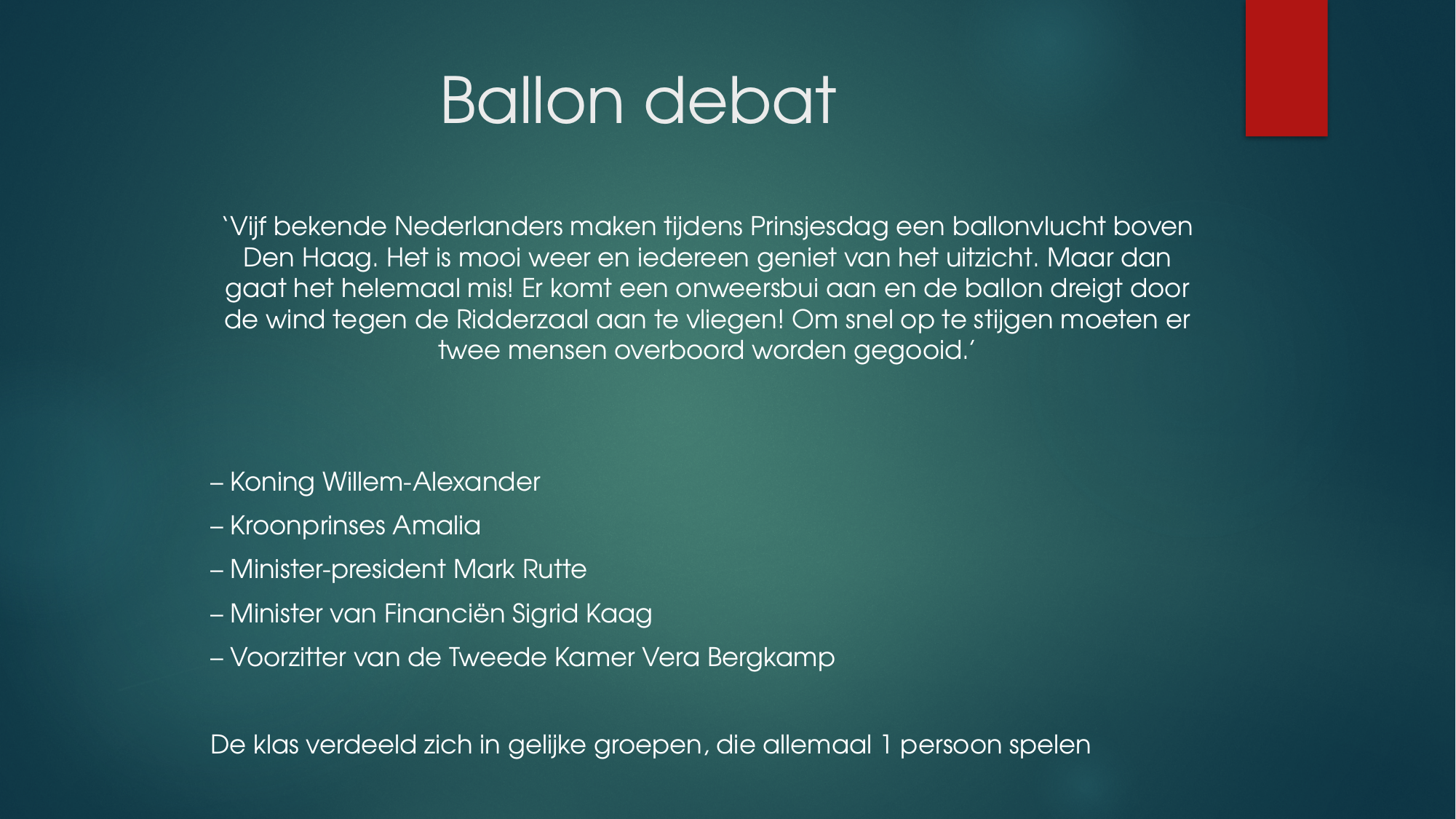

# Ballon debat
‘Vijf bekende Nederlanders maken tijdens Prinsjesdag een ballonvlucht boven Den Haag. Het is mooi weer en iedereen geniet van het uitzicht. Maar dan gaat het helemaal mis! Er komt een onweersbui aan en de ballon dreigt door de wind tegen de Ridderzaal aan te vliegen! Om snel op te stijgen moeten er twee mensen overboord worden gegooid.’

– Koning Willem-Alexander
– Kroonprinses Amalia
– Minister-president Mark Rutte
– Minister van Financiën Sigrid Kaag
– Voorzitter van de Tweede Kamer Vera Bergkamp

De klas verdeeld zich in gelijke groepen, die allemaal 1 persoon spelen